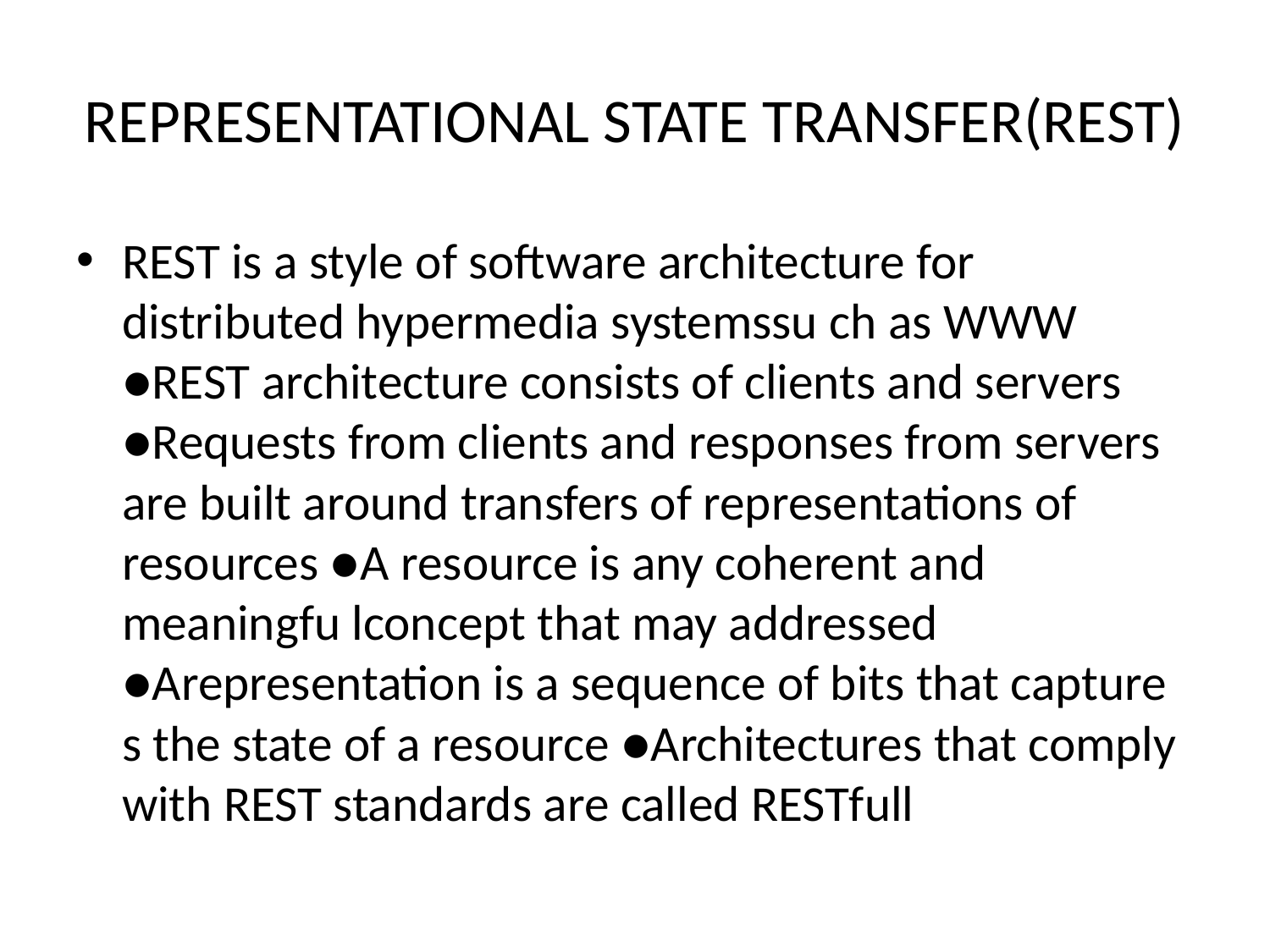

# REPRESENTATIONAL STATE TRANSFER(REST)
REST is a style of software architecture for distributed hypermedia systemssu ch as WWW ●REST architecture consists of clients and servers ●Requests from clients and responses from servers are built around transfers of representations of resources ●A resource is any coherent and meaningfu lconcept that may addressed ●Arepresentation is a sequence of bits that capture s the state of a resource ●Architectures that comply with REST standards are called RESTfull